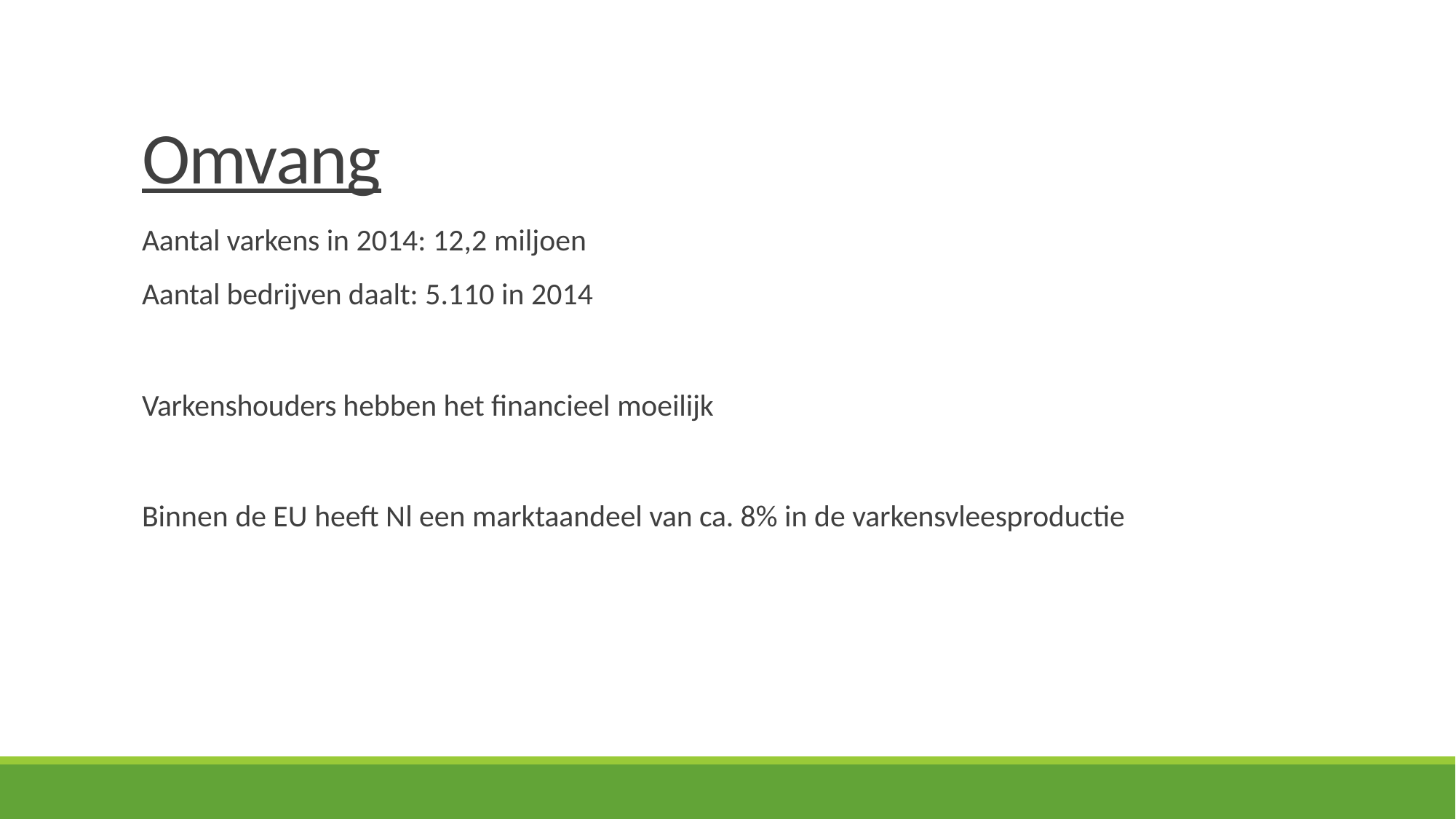

# Omvang
Aantal varkens in 2014: 12,2 miljoen
Aantal bedrijven daalt: 5.110 in 2014

Varkenshouders hebben het financieel moeilijk

Binnen de EU heeft Nl een marktaandeel van ca. 8% in de varkensvleesproductie